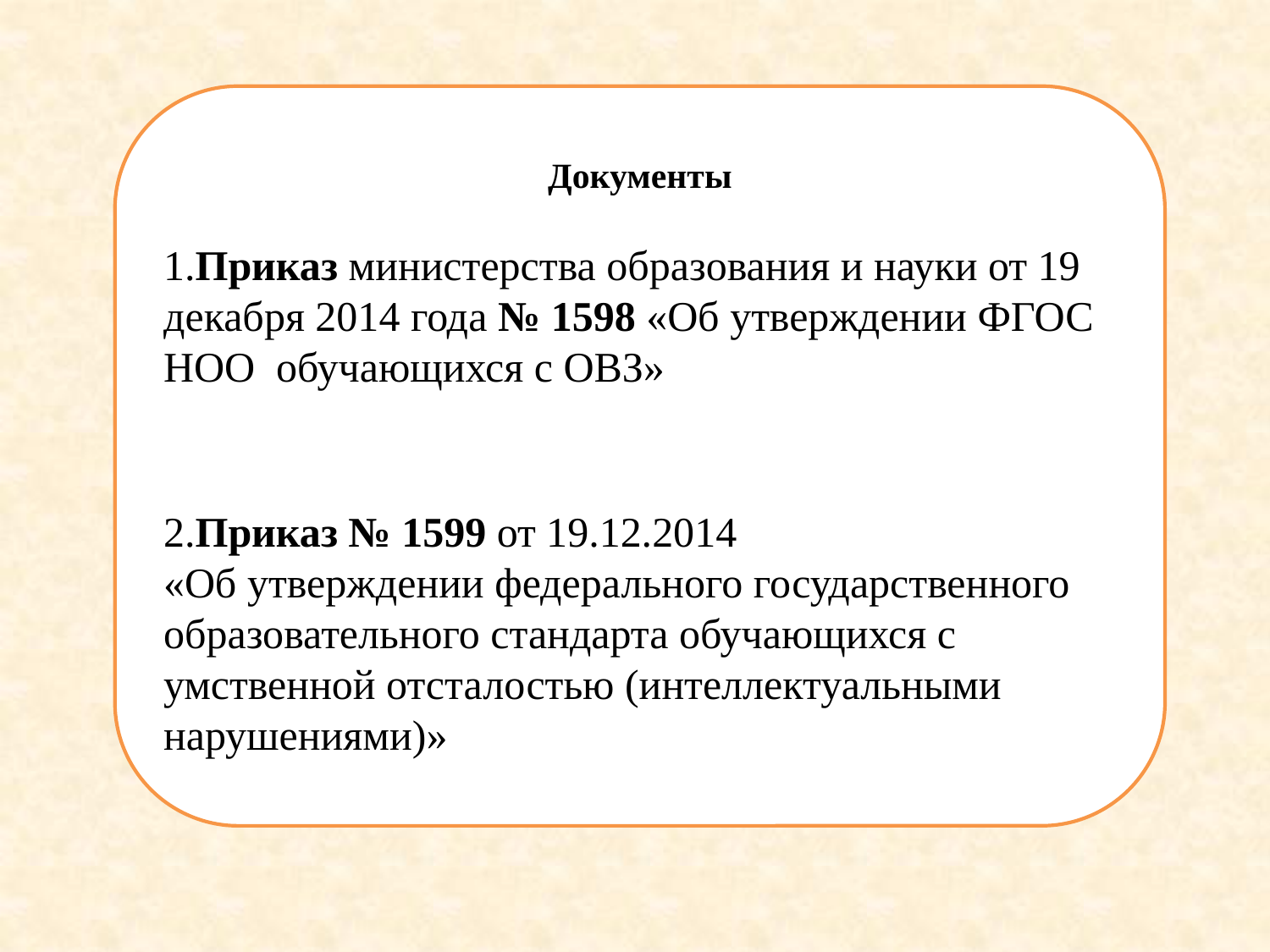

Документы

1.Приказ министерства образования и науки от 19 декабря 2014 года № 1598 «Об утверждении ФГОС НОО  обучающихся с ОВЗ»

2.Приказ № 1599 от 19.12.2014
«Об утверждении федерального государственного образовательного стандарта обучающихся с умственной отсталостью (интеллектуальными нарушениями)»